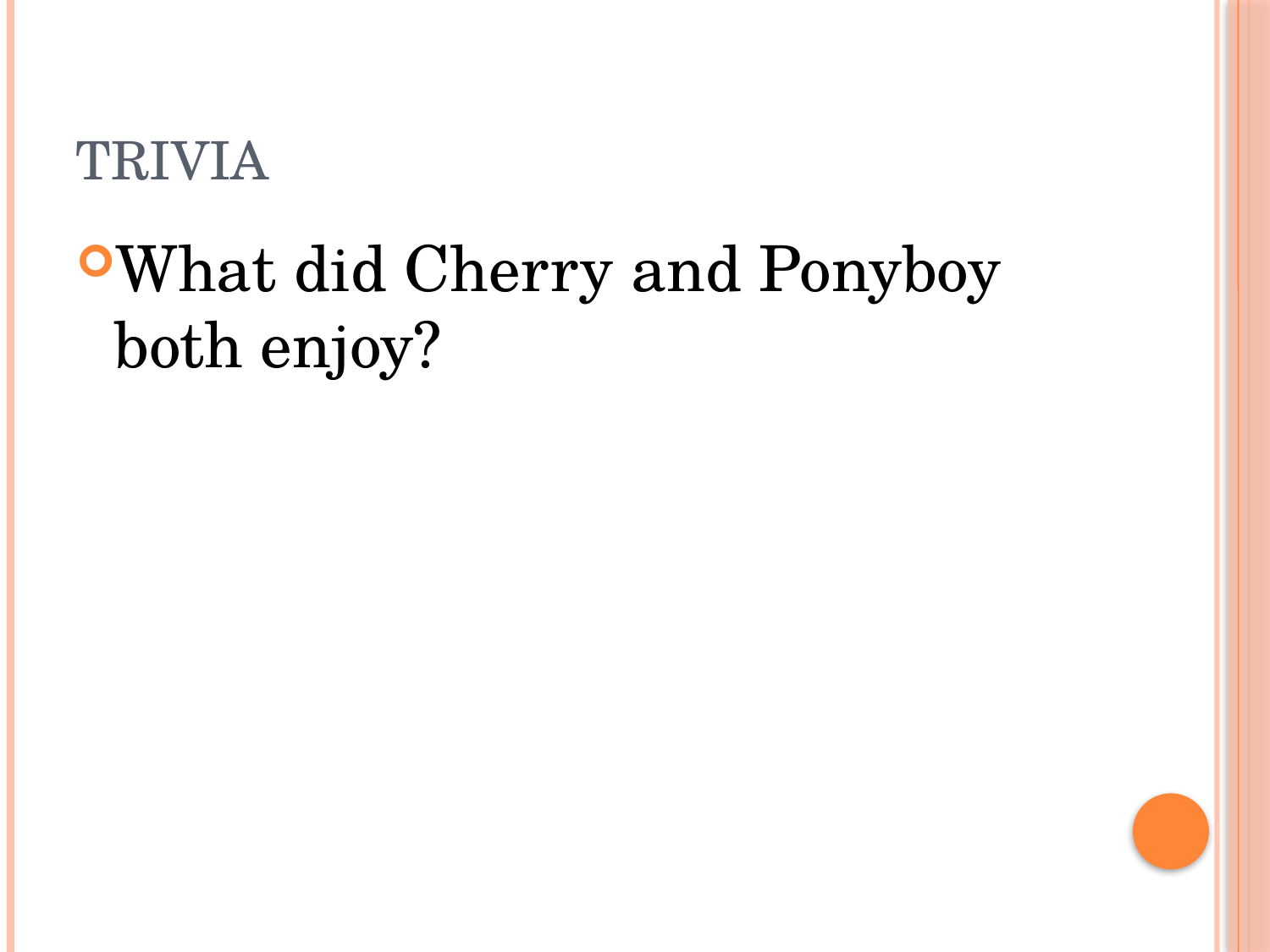

# Trivia
What did Cherry and Ponyboy both enjoy?